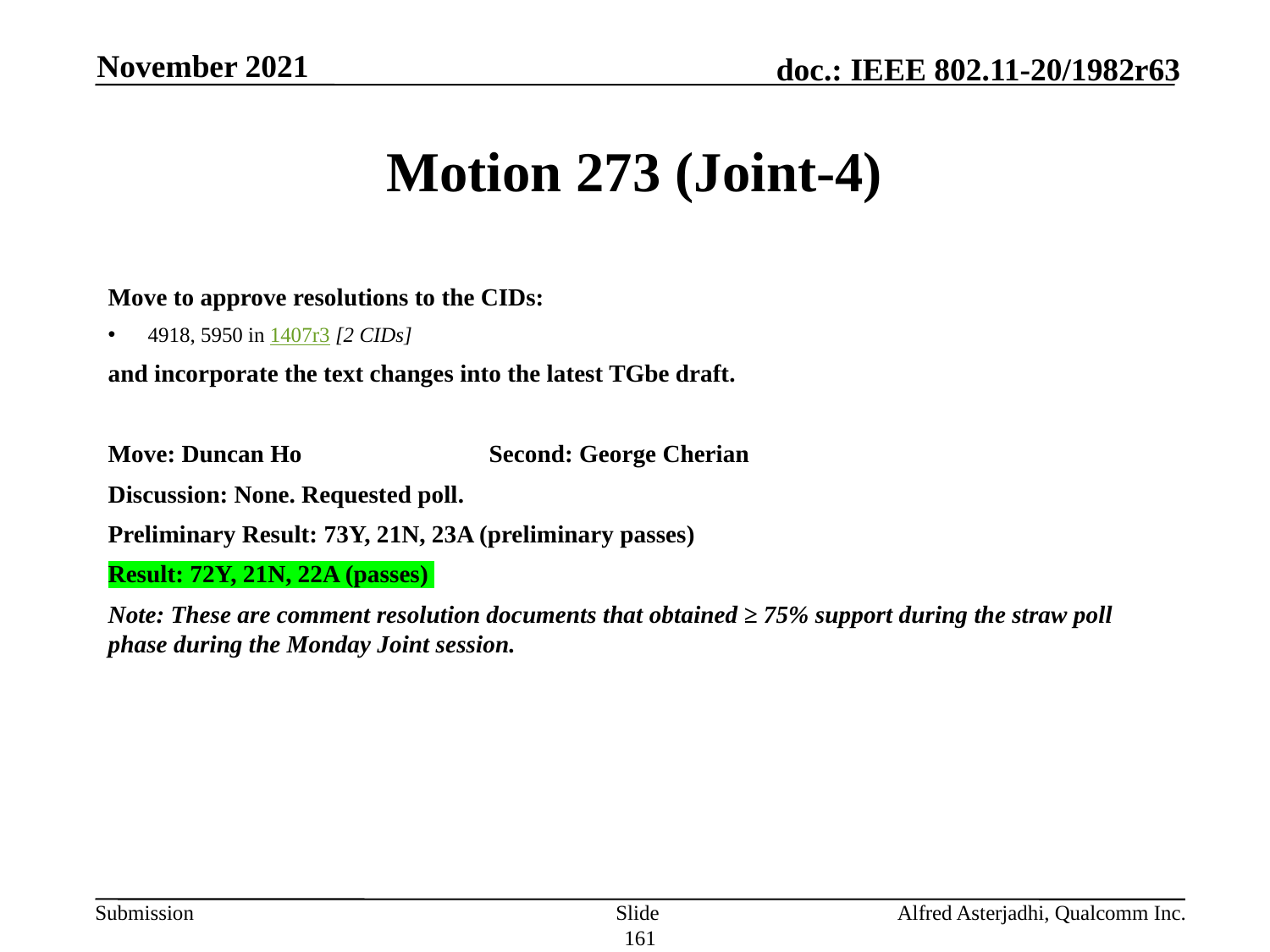

November 2021
# Motion 273 (Joint-4)
Move to approve resolutions to the CIDs:
4918, 5950 in 1407r3 [2 CIDs]
and incorporate the text changes into the latest TGbe draft.

Move: Duncan Ho		Second: George Cherian
Discussion: None. Requested poll.
Preliminary Result: 73Y, 21N, 23A (preliminary passes)
Result: 72Y, 21N, 22A (passes)
Note: These are comment resolution documents that obtained ≥ 75% support during the straw poll phase during the Monday Joint session.

Slide 161
Alfred Asterjadhi, Qualcomm Inc.